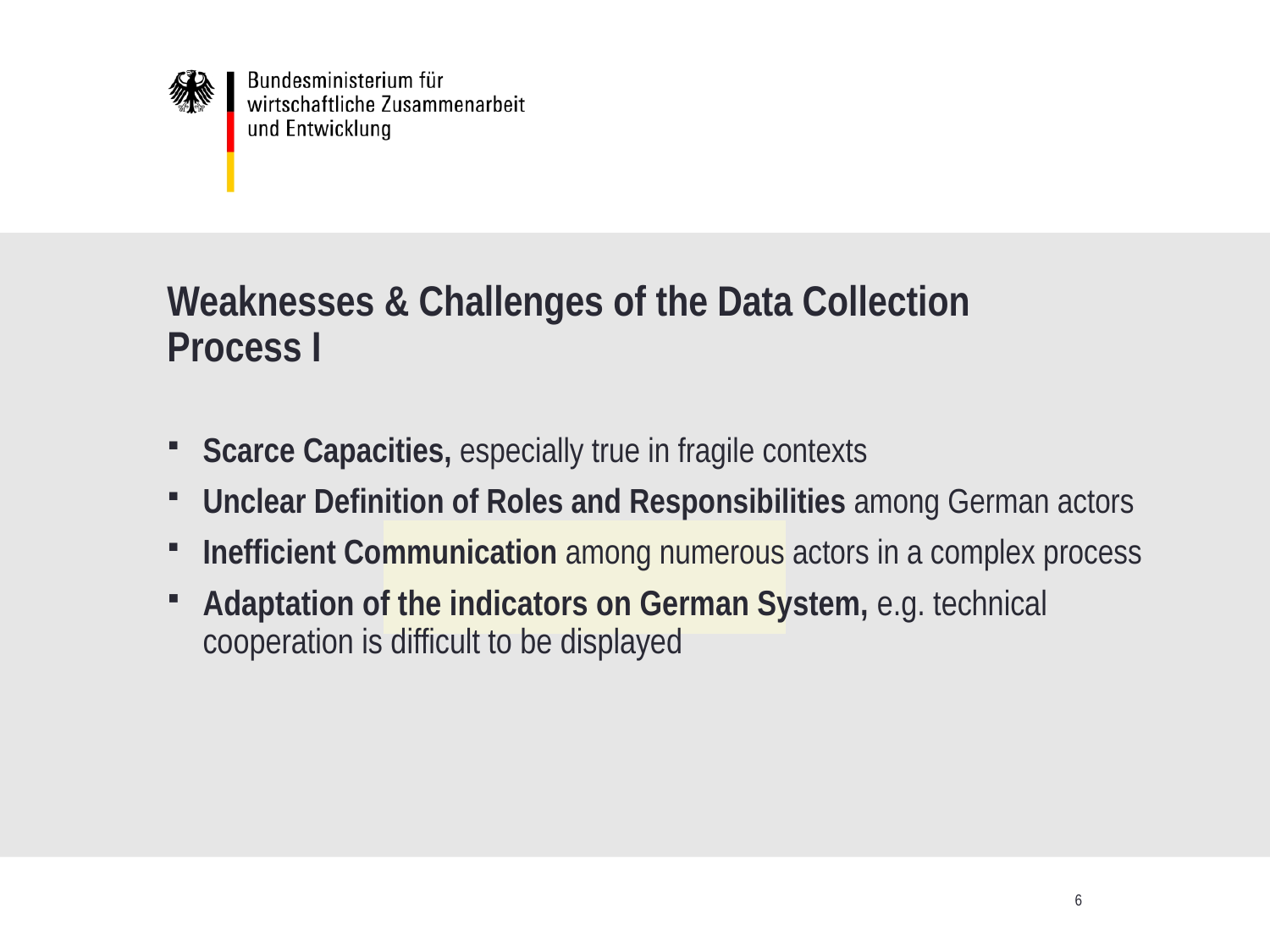

# Weaknesses & Challenges of the Data Collection Process I

Scarce Capacities, especially true in fragile contexts
Unclear Definition of Roles and Responsibilities among German actors
Inefficient Communication among numerous actors in a complex process
Adaptation of the indicators on German System, e.g. technical cooperation is difficult to be displayed

6